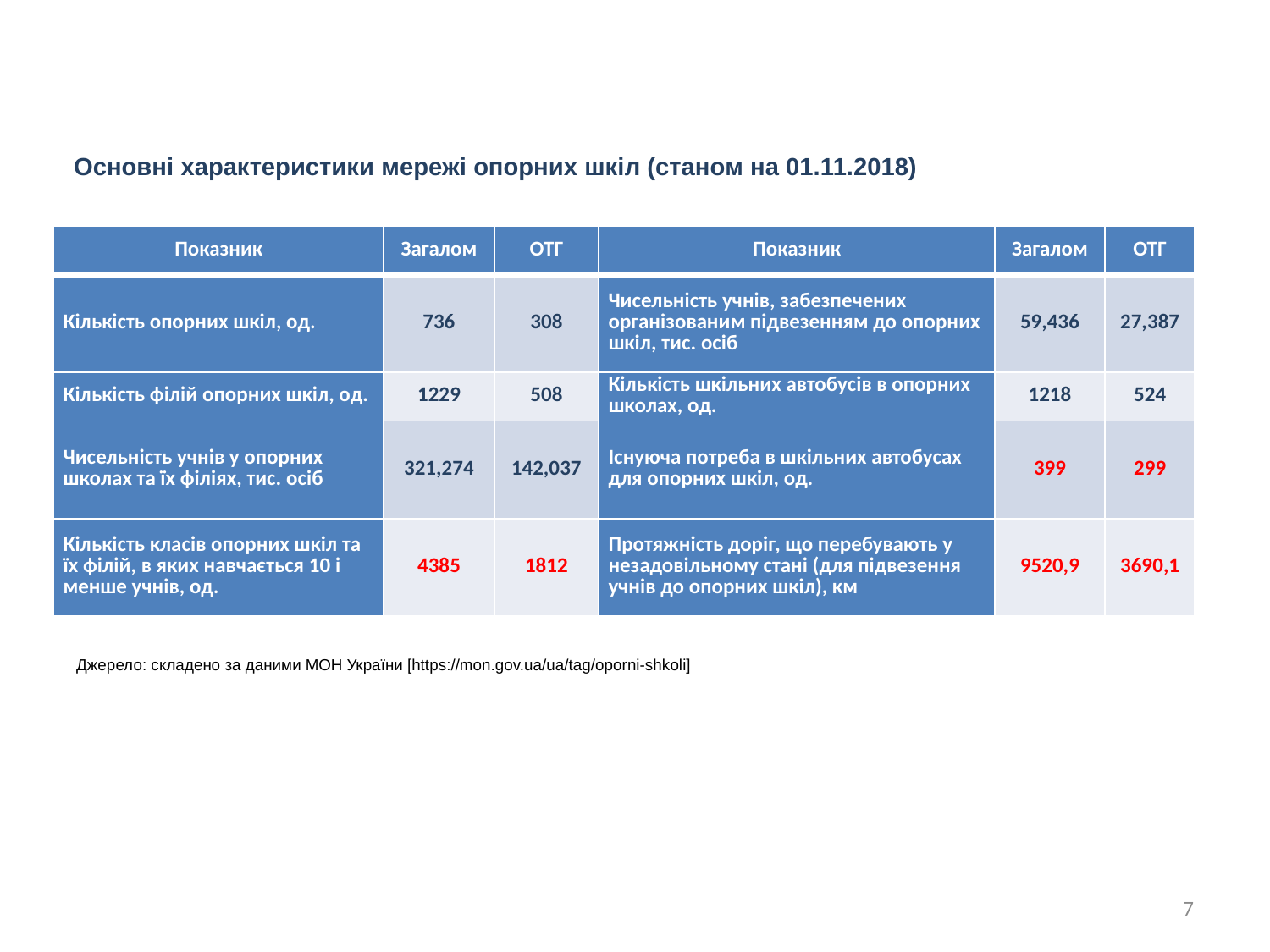

Основні характеристики мережі опорних шкіл (станом на 01.11.2018)
| Показник | Загалом | ОТГ | Показник | Загалом | ОТГ |
| --- | --- | --- | --- | --- | --- |
| Кількість опорних шкіл, од. | 736 | 308 | Чисельність учнів, забезпечених організованим підвезенням до опорних шкіл, тис. осіб | 59,436 | 27,387 |
| Кількість філій опорних шкіл, од. | 1229 | 508 | Кількість шкільних автобусів в опорних школах, од. | 1218 | 524 |
| Чисельність учнів у опорних школах та їх філіях, тис. осіб | 321,274 | 142,037 | Існуюча потреба в шкільних автобусах для опорних шкіл, од. | 399 | 299 |
| Кількість класів опорних шкіл та їх філій, в яких навчається 10 і менше учнів, од. | 4385 | 1812 | Протяжність доріг, що перебувають у незадовільному стані (для підвезення учнів до опорних шкіл), км | 9520,9 | 3690,1 |
Джерело: складено за даними МОН України [https://mon.gov.ua/ua/tag/oporni-shkoli]
7